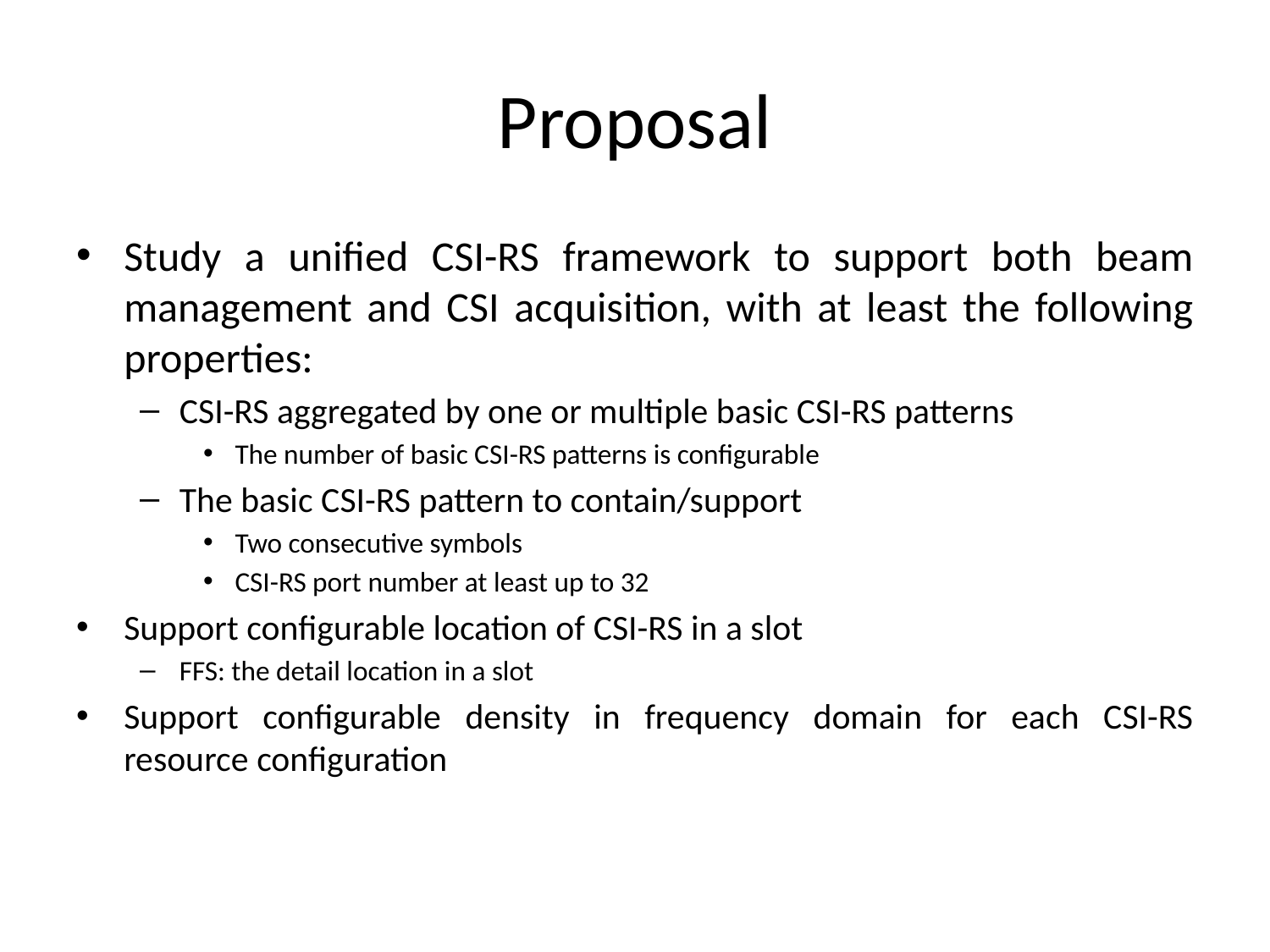

# Proposal
Study a unified CSI-RS framework to support both beam management and CSI acquisition, with at least the following properties:
CSI-RS aggregated by one or multiple basic CSI-RS patterns
The number of basic CSI-RS patterns is configurable
The basic CSI-RS pattern to contain/support
Two consecutive symbols
CSI-RS port number at least up to 32
Support configurable location of CSI-RS in a slot
FFS: the detail location in a slot
Support configurable density in frequency domain for each CSI-RS resource configuration